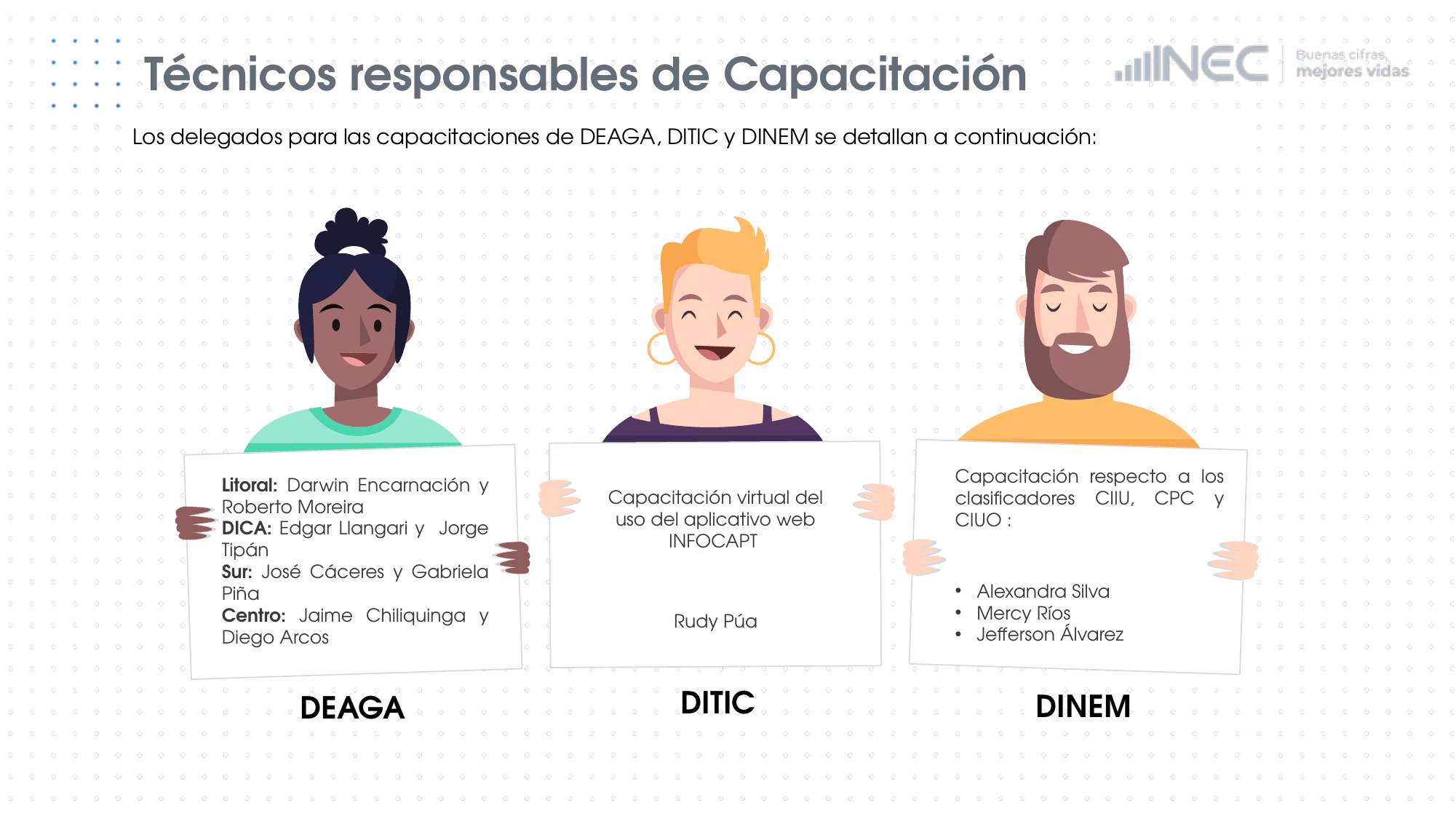

# Técnicos responsables de Capacitación
Los delegados para las capacitaciones de DEAGA, DITIC y DINEM se detallan a continuación:

Capacitación respecto a los clasificadores CIIU, CPC y CIUO :

Alexandra Silva
Mercy Ríos
Jefferson Álvarez
Litoral: Darwin Encarnación y Roberto Moreira
DICA: Edgar Llangari y  Jorge Tipán
Sur: José Cáceres y Gabriela Piña
Centro: Jaime Chiliquinga y Diego Arcos
Capacitación virtual del uso del aplicativo web INFOCAPT

Rudy Púa
DITIC
DINEM
DEAGA